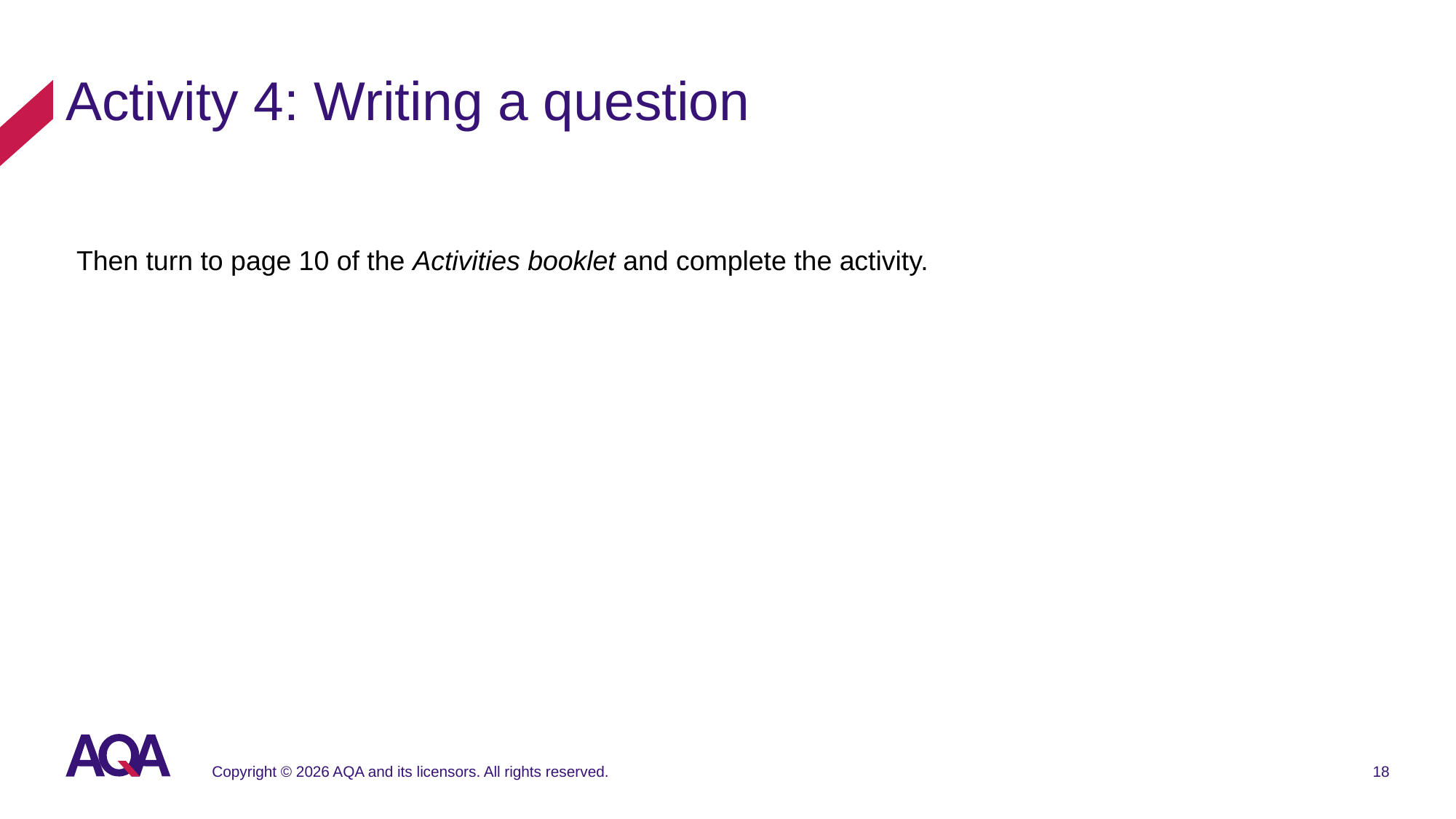

# Activity 4: Writing a question
Then turn to page 10 of the Activities booklet and complete the activity.

Copyright © 2026 AQA and its licensors. All rights reserved.
18